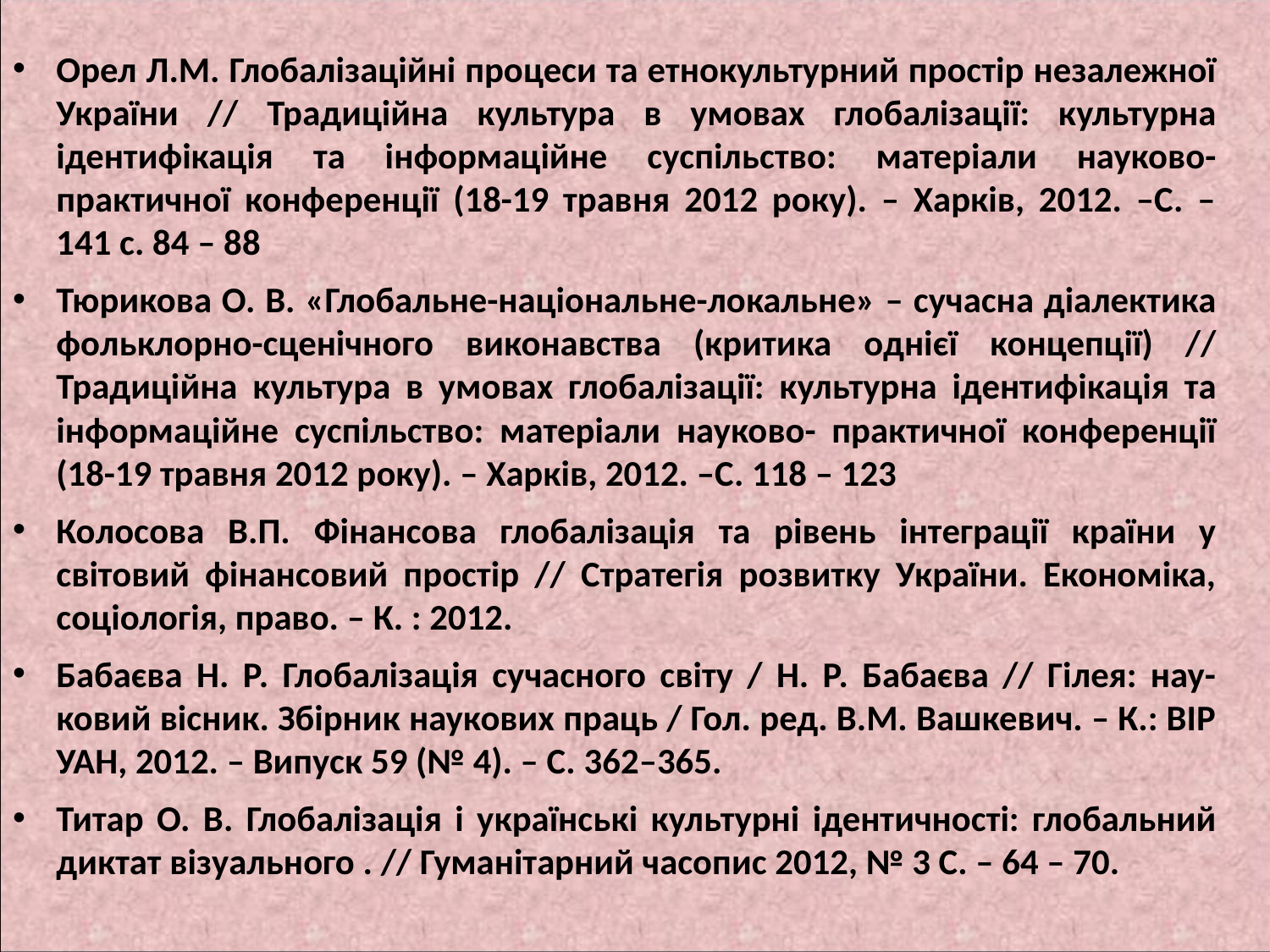

#
Орел Л.М. Глобалізаційні процеси та етнокультурний простір незалежної України // Традиційна культура в умовах глобалізації: культурна ідентифікація та інформаційне суспільство: матеріали науково- практичної конференції (18-19 травня 2012 року). – Харків, 2012. –С. – 141 с. 84 – 88
Тюрикова О. В. «Глобальне-національне-локальне» – сучасна діалектика фольклорно-сценічного виконавства (критика однієї концепції) // Традиційна культура в умовах глобалізації: культурна ідентифікація та інформаційне суспільство: матеріали науково- практичної конференції (18-19 травня 2012 року). – Харків, 2012. –С. 118 – 123
Колосова В.П. Фінансова глобалізація та рівень інтеграції країни у світовий фінансовий простір // Стратегія розвитку України. Економіка, соціологія, право. – К. : 2012.
Бабаєва Н. Р. Глобалізація сучасного світу / Н. Р. Бабаєва // Гілея: нау- ковий вісник. Збірник наукових праць / Гол. ред. В.М. Вашкевич. – К.: ВІР УАН, 2012. – Випуск 59 (№ 4). – С. 362–365.
Титар О. В. Глобалізація і українські культурні ідентичності: глобальний диктат візуального . // Гуманітарний часопис 2012, № 3 С. – 64 – 70.